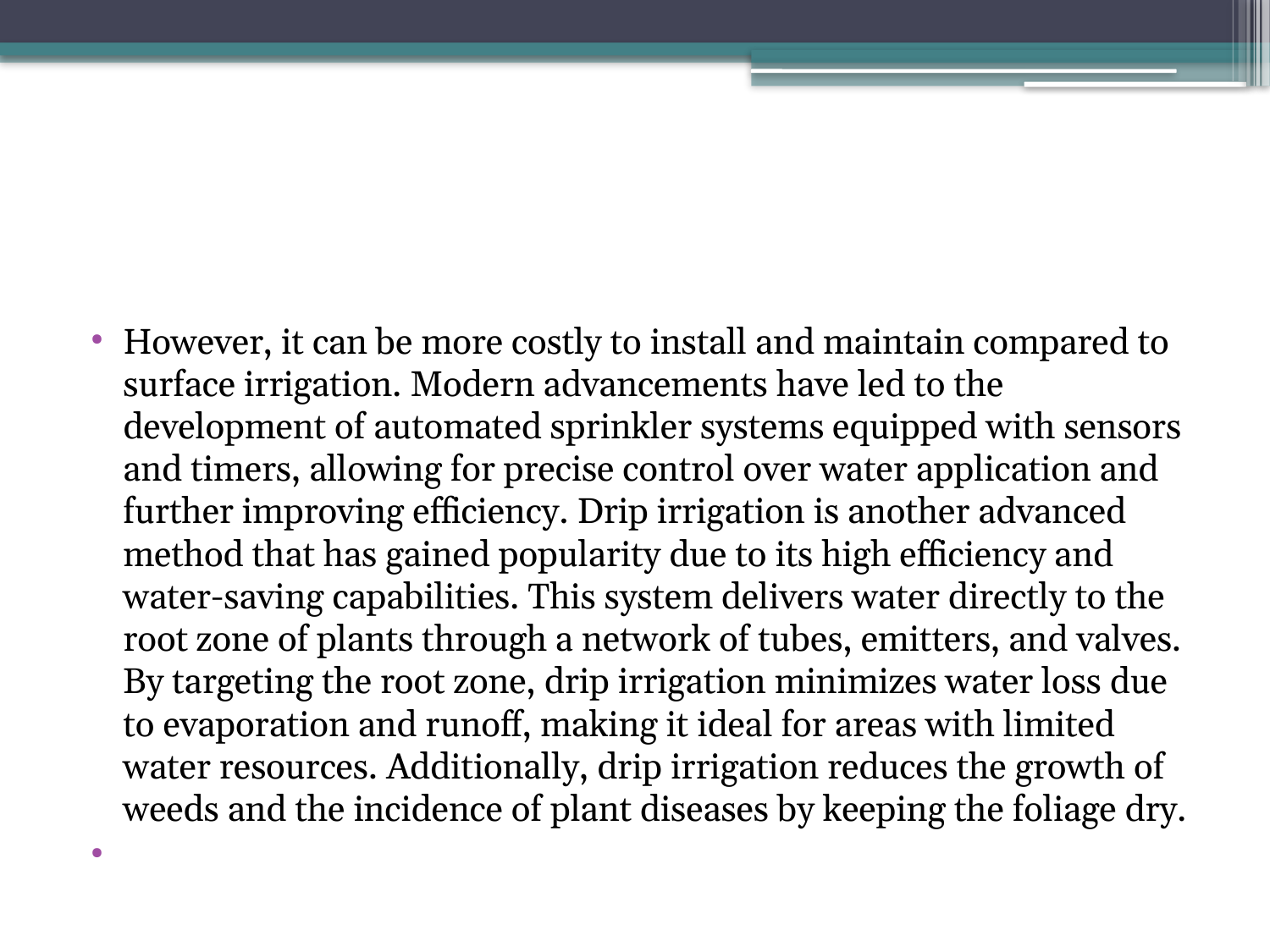

#
However, it can be more costly to install and maintain compared to surface irrigation. Modern advancements have led to the development of automated sprinkler systems equipped with sensors and timers, allowing for precise control over water application and further improving efficiency. Drip irrigation is another advanced method that has gained popularity due to its high efficiency and water-saving capabilities. This system delivers water directly to the root zone of plants through a network of tubes, emitters, and valves. By targeting the root zone, drip irrigation minimizes water loss due to evaporation and runoff, making it ideal for areas with limited water resources. Additionally, drip irrigation reduces the growth of weeds and the incidence of plant diseases by keeping the foliage dry.